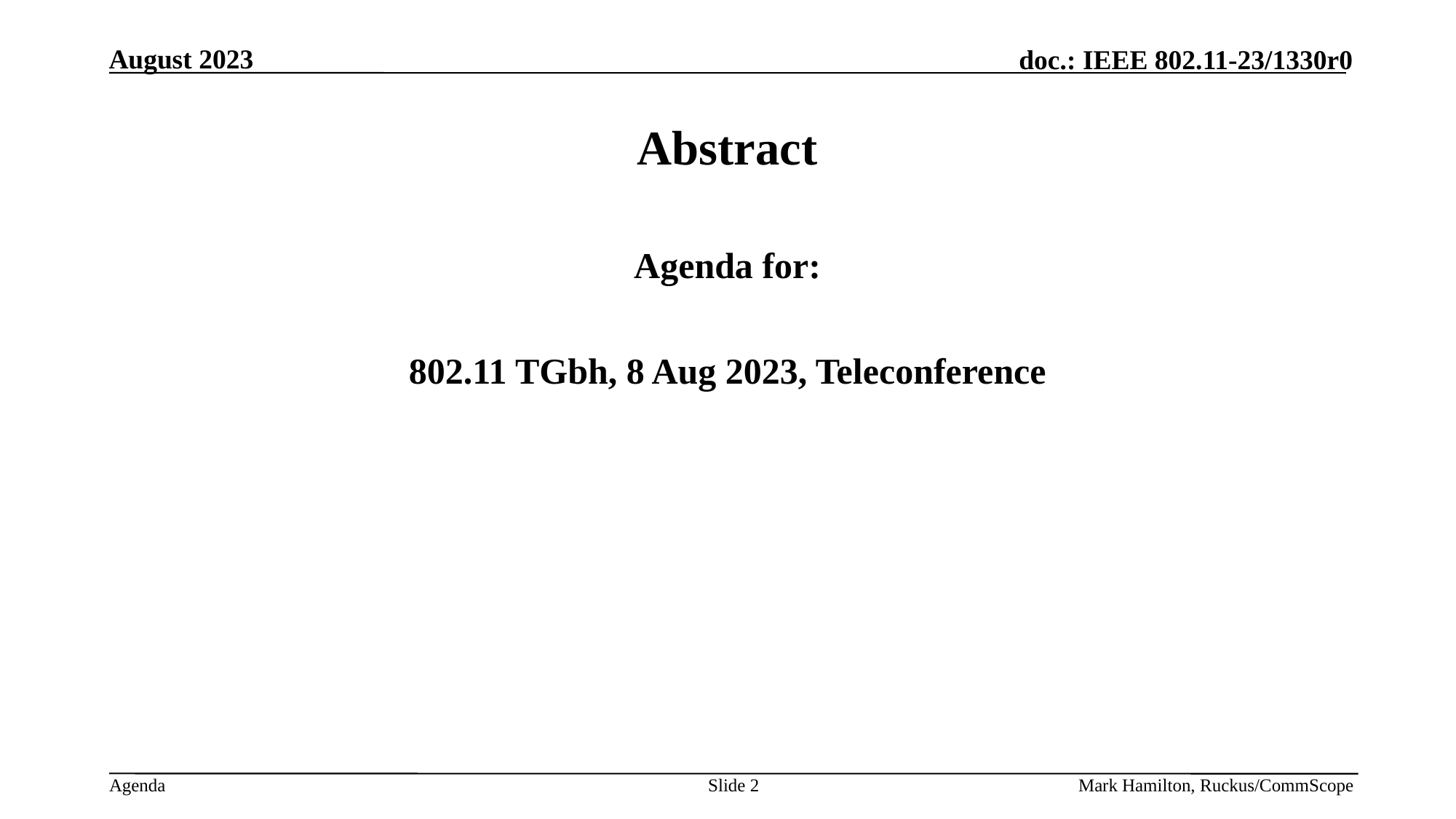

# Abstract
Agenda for:

802.11 TGbh, 8 Aug 2023, Teleconference
Slide 2